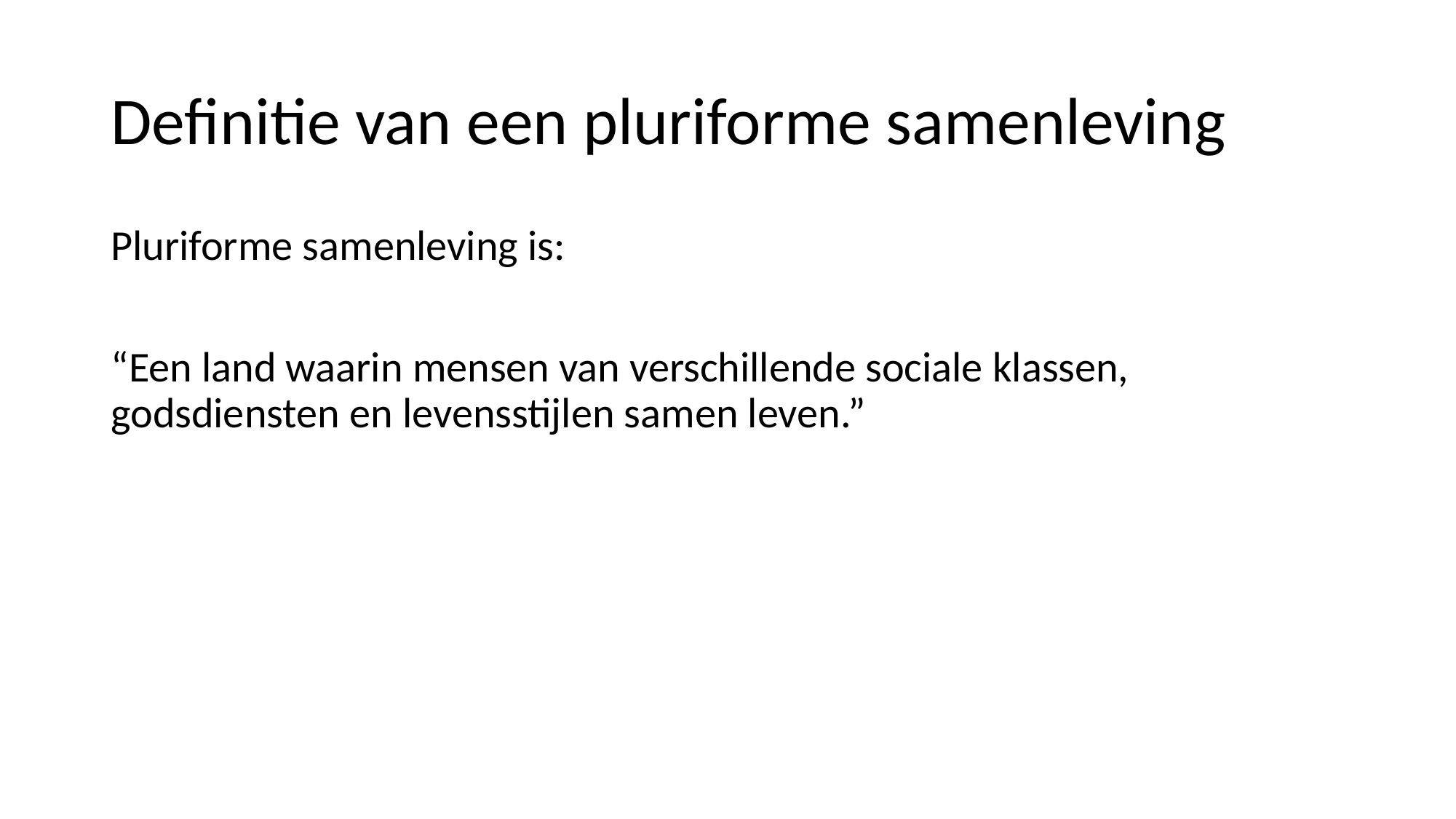

# Definitie van een pluriforme samenleving
Pluriforme samenleving is:

“Een land waarin mensen van verschillende sociale klassen, godsdiensten en levensstijlen samen leven.”